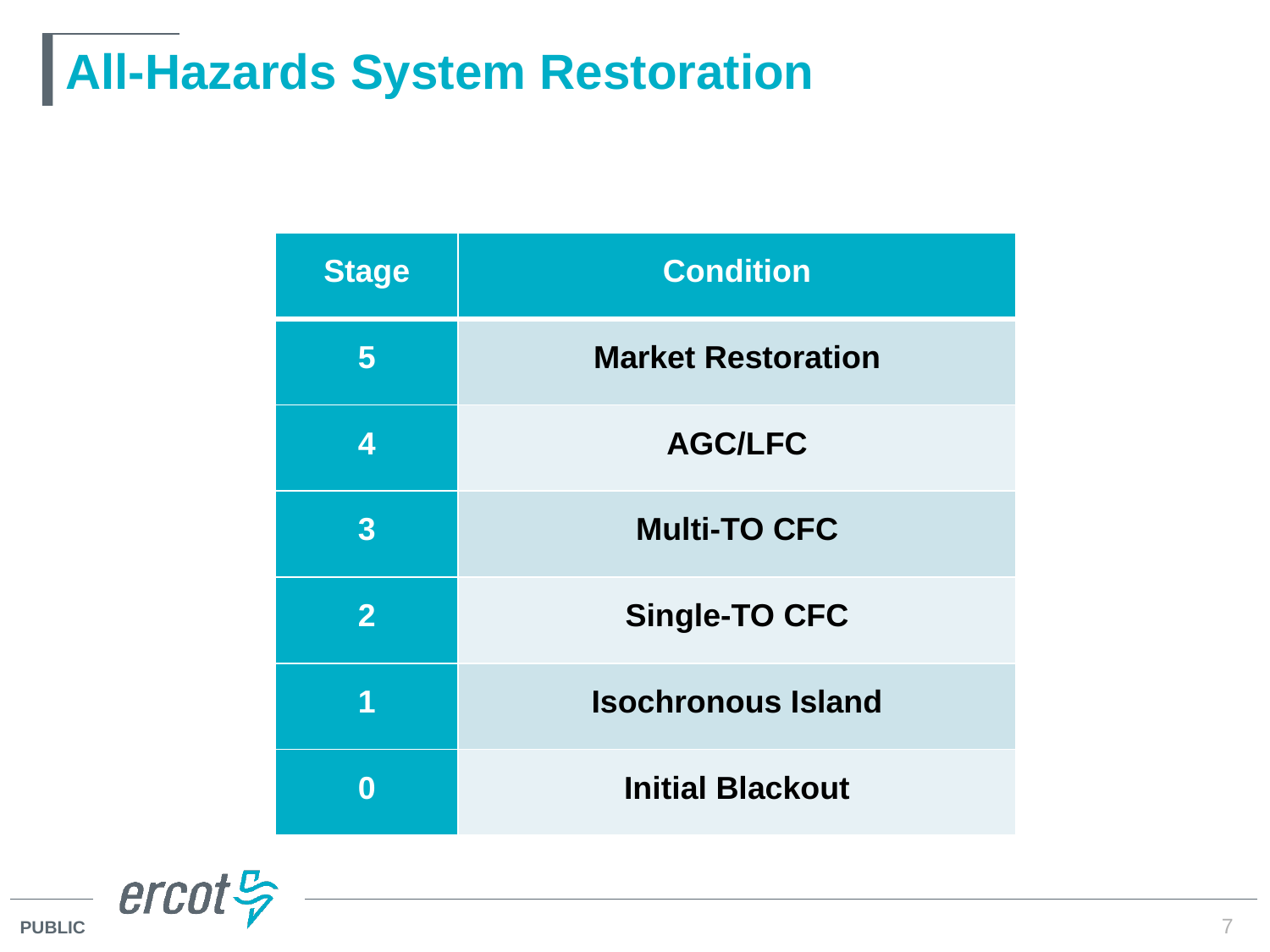

# All-Hazards System Restoration
| Stage | Condition |
| --- | --- |
| 5 | Market Restoration |
| 4 | AGC/LFC |
| 3 | Multi-TO CFC |
| 2 | Single-TO CFC |
| 1 | Isochronous Island |
| 0 | Initial Blackout |
7